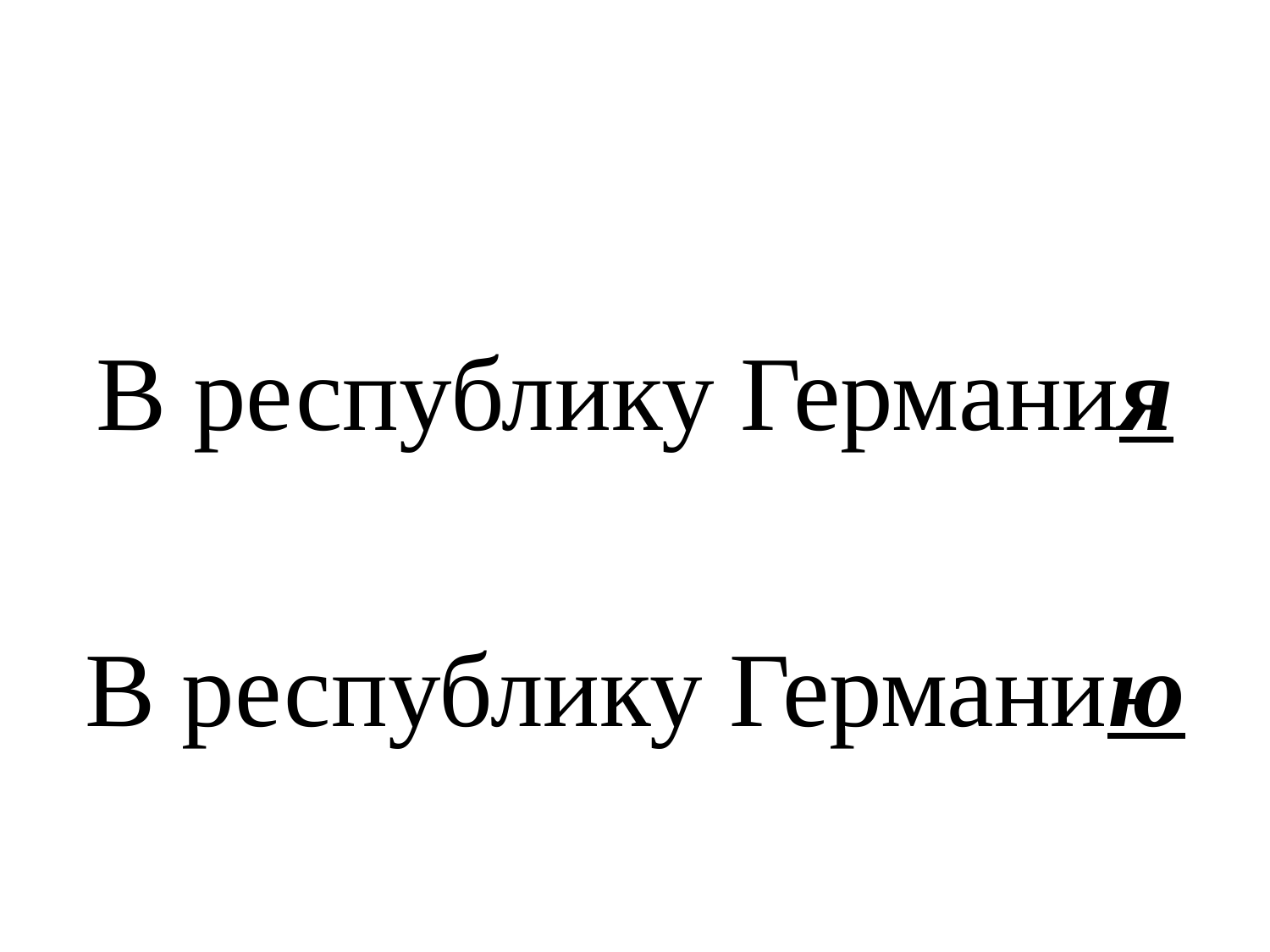

#
В республику Германия

В республику Германию